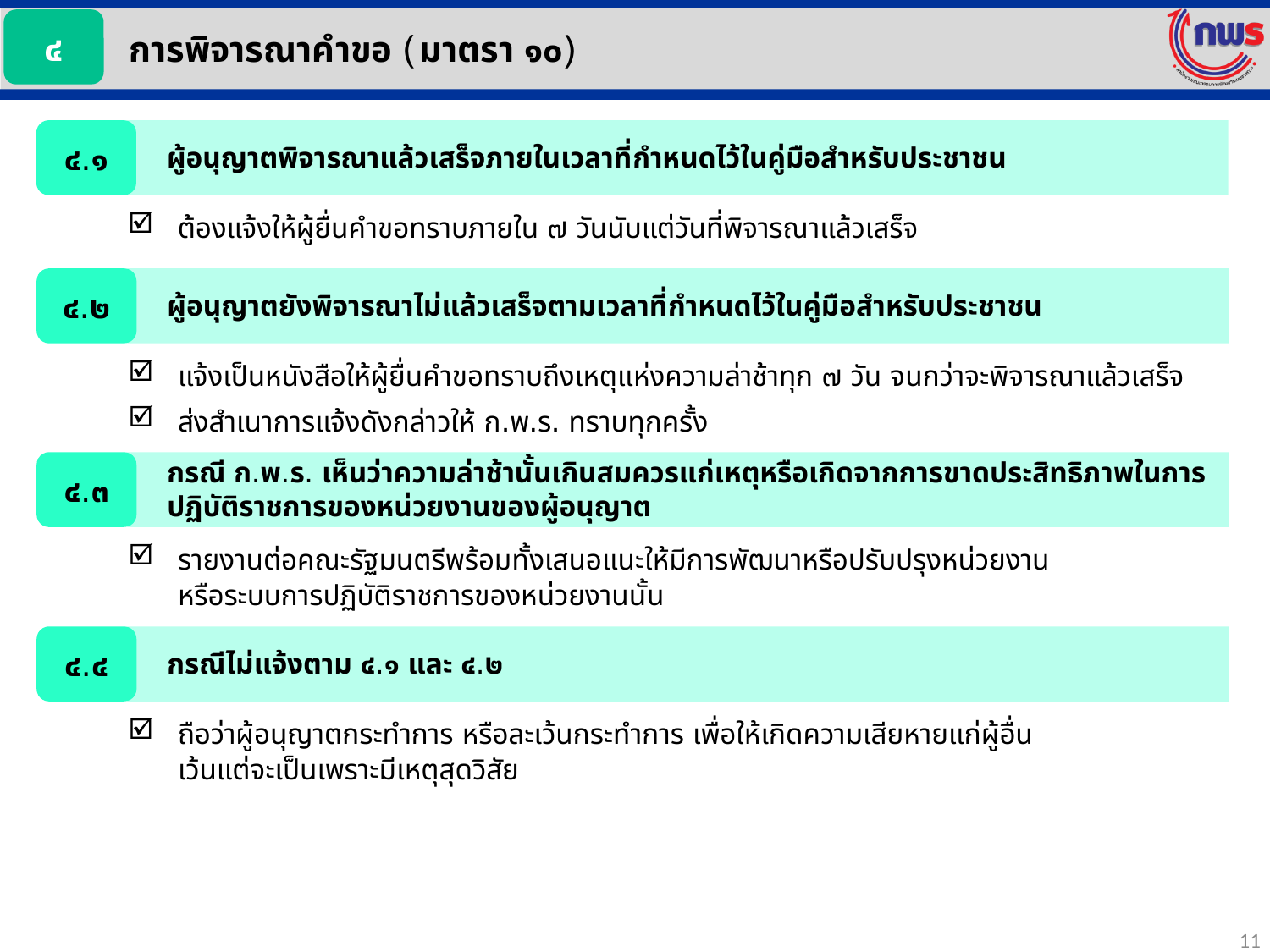

๔
การพิจารณาคำขอ (มาตรา ๑๐)
๔.๑

ผู้อนุญาตพิจารณาแล้วเสร็จภายในเวลาที่กำหนดไว้ในคู่มือสำหรับประชาชน
ต้องแจ้งให้ผู้ยื่นคำขอทราบภายใน ๗ วันนับแต่วันที่พิจารณาแล้วเสร็จ
๔.๒

ผู้อนุญาตยังพิจารณาไม่แล้วเสร็จตามเวลาที่กำหนดไว้ในคู่มือสำหรับประชาชน
แจ้งเป็นหนังสือให้ผู้ยื่นคำขอทราบถึงเหตุแห่งความล่าช้าทุก ๗ วัน จนกว่าจะพิจารณาแล้วเสร็จ
ส่งสำเนาการแจ้งดังกล่าวให้ ก.พ.ร. ทราบทุกครั้ง
กรณี ก.พ.ร. เห็นว่าความล่าช้านั้นเกินสมควรแก่เหตุหรือเกิดจากการขาดประสิทธิภาพในการปฏิบัติราชการของหน่วยงานของผู้อนุญาต
๔.๓

รายงานต่อคณะรัฐมนตรีพร้อมทั้งเสนอแนะให้มีการพัฒนาหรือปรับปรุงหน่วยงาน
หรือระบบการปฏิบัติราชการของหน่วยงานนั้น
๔.๔

กรณีไม่แจ้งตาม ๔.๑ และ ๔.๒
ถือว่าผู้อนุญาตกระทำการ หรือละเว้นกระทำการ เพื่อให้เกิดความเสียหายแก่ผู้อื่น
เว้นแต่จะเป็นเพราะมีเหตุสุดวิสัย
11